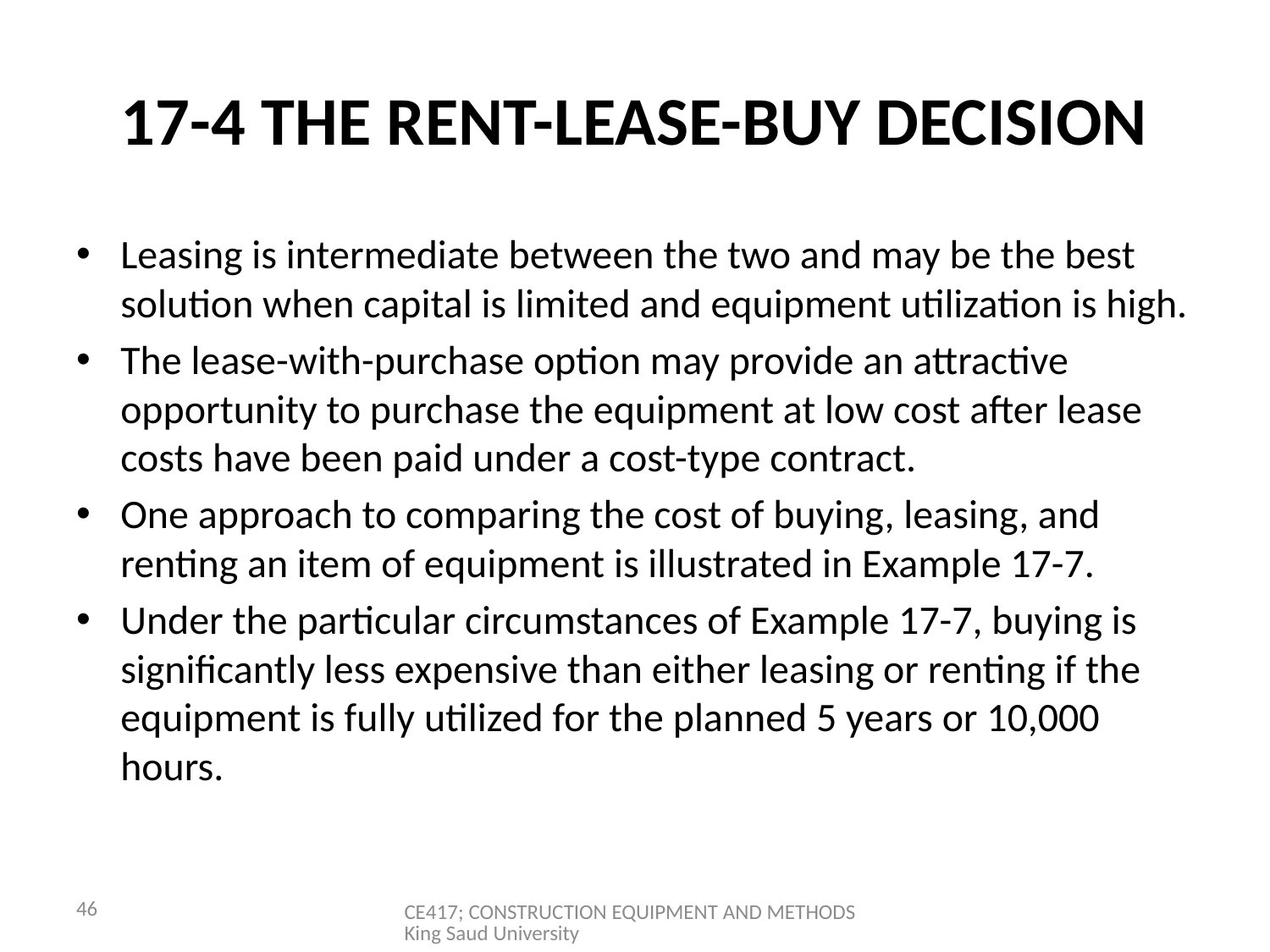

# 17-4 THE RENT-LEASE-BUY DECISION
Leasing is intermediate between the two and may be the best solution when capital is limited and equipment utilization is high.
The lease-with-purchase option may provide an attractive opportunity to purchase the equipment at low cost after lease costs have been paid under a cost-type contract.
One approach to comparing the cost of buying, leasing, and renting an item of equipment is illustrated in Example 17-7.
Under the particular circumstances of Example 17-7, buying is significantly less expensive than either leasing or renting if the equipment is fully utilized for the planned 5 years or 10,000 hours.
46
CE417; CONSTRUCTION EQUIPMENT AND METHODS King Saud University